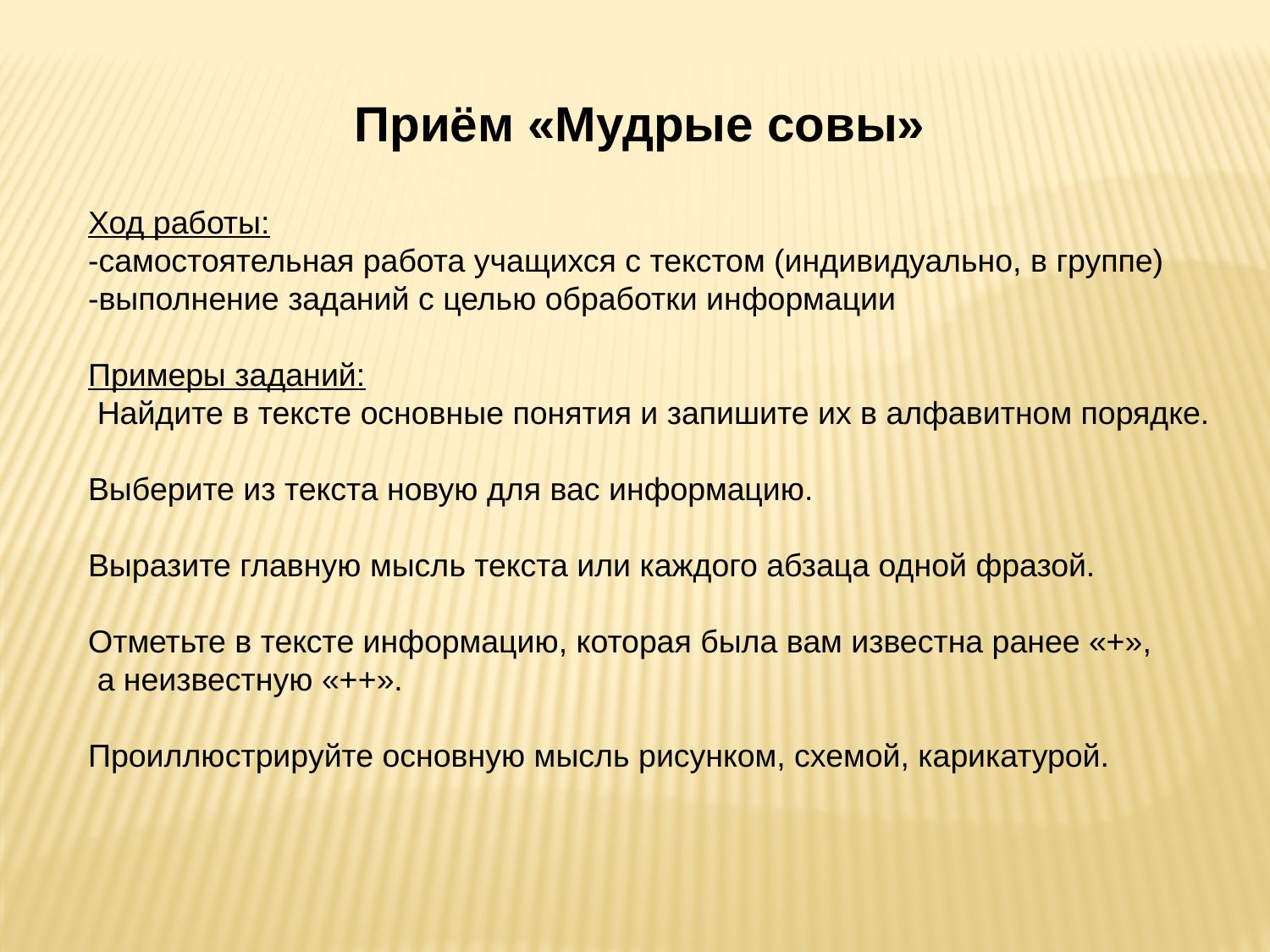

Приём «Мудрые совы»

Ход работы:
-самостоятельная работа учащихся с текстом (индивидуально, в группе)
-выполнение заданий с целью обработки информации

Примеры заданий:
 Найдите в тексте основные понятия и запишите их в алфавитном порядке.

Выберите из текста новую для вас информацию.

Выразите главную мысль текста или каждого абзаца одной фразой.

Отметьте в тексте информацию, которая была вам известна ранее «+»,
 а неизвестную «++».

Проиллюстрируйте основную мысль рисунком, схемой, карикатурой.